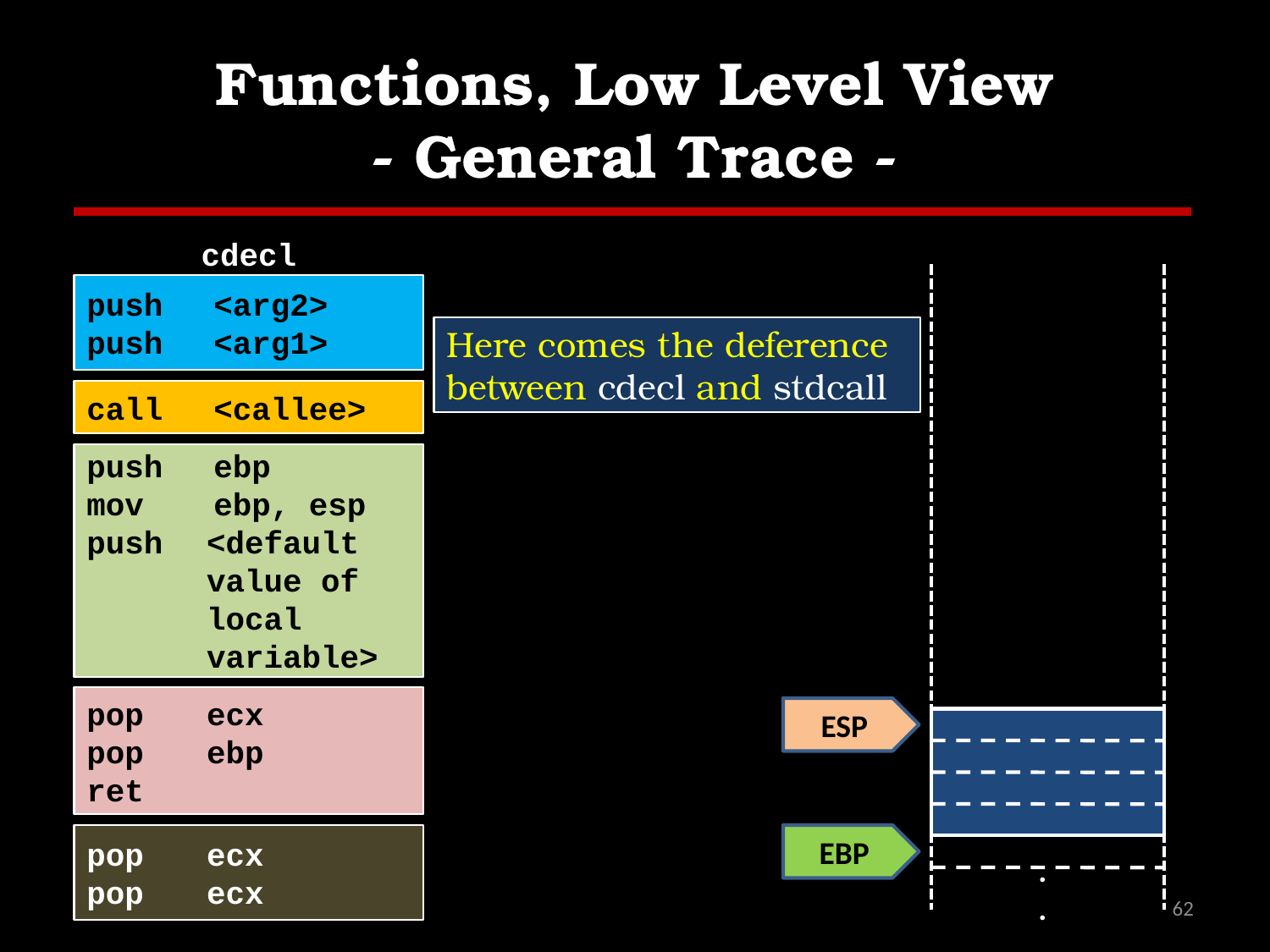

# Functions, Low Level View - General Trace -
cdecl
push	<arg2>
push	<arg1>
call	<callee>
push	ebp
mov	ebp, esp
push	<default value of local variable>
pop	ecx
pop	ebp
ret
pop	ecx
pop	ecx
Here comes the deference between cdecl and stdcall
ESP

EBP
.
.
62